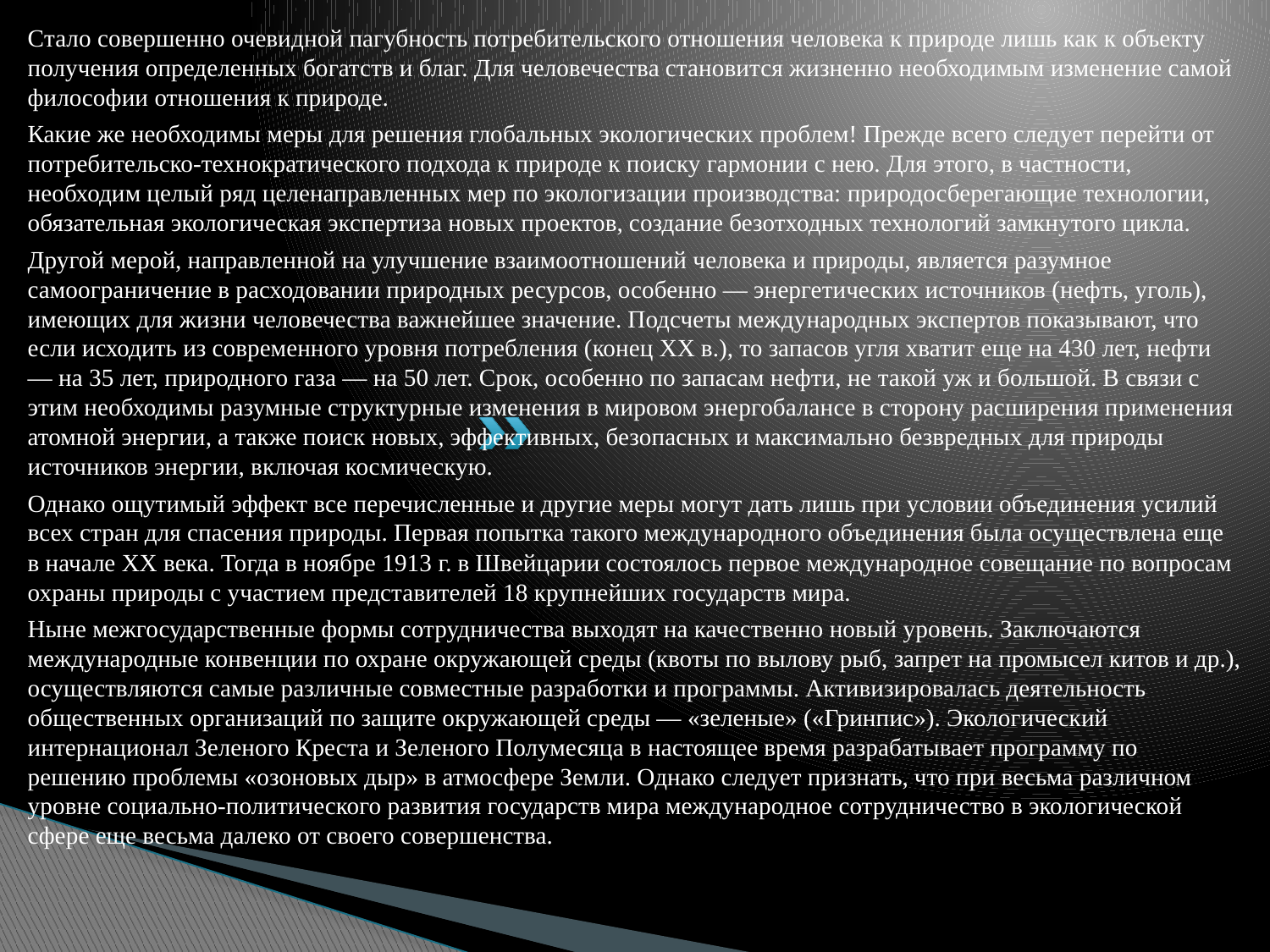

Cтало совершенно очевидной пагубность потребительского отношения человека к природе лишь как к объекту получения определенных богатств и благ. Для человечества становится жизненно необходимым изменение самой философии отношения к природе.
Какие же необходимы меры для решения глобальных экологических проблем! Прежде всего следует перейти от потребительско-технократического подхода к природе к поиску гармонии с нею. Для этого, в частности, необходим целый ряд целенаправленных мер по экологизации производства: природосберегающие технологии, обязательная экологическая экспертиза новых проектов, создание безотходных технологий замкнутого цикла.
Другой мерой, направленной на улучшение взаимоотношений человека и природы, является разумное самоограничение в расходовании природных ресурсов, особенно — энергетических источников (нефть, уголь), имеющих для жизни человечества важнейшее значение. Подсчеты международных экспертов показывают, что если исходить из современного уровня потребления (конец XX в.), то запасов угля хватит еще на 430 лет, нефти — на 35 лет, природного газа — на 50 лет. Срок, особенно по запасам нефти, не такой уж и большой. В связи с этим необходимы разумные структурные изменения в мировом энергобалансе в сторону расширения применения атомной энергии, а также поиск новых, эффективных, безопасных и максимально безвредных для природы источников энергии, включая космическую.
Однако ощутимый эффект все перечисленные и другие меры могут дать лишь при условии объединения усилий всех стран для спасения природы. Первая попытка такого международного объединения была осуществлена еще в начале XX века. Тогда в ноябре 1913 г. в Швейцарии состоялось первое международное совещание по вопросам охраны природы с участием представителей 18 крупнейших государств мира.
Ныне межгосударственные формы сотрудничества выходят на качественно новый уровень. Заключаются международные конвенции по охране окружающей среды (квоты по вылову рыб, запрет на промысел китов и др.), осуществляются самые различные совместные разработки и программы. Активизировалась деятельность общественных организаций по защите окружающей среды — «зеленые» («Гринпис»). Экологический интернационал Зеленого Креста и Зеленого Полумесяца в настоящее время разрабатывает программу по решению проблемы «озоновых дыр» в атмосфере Земли. Однако следует признать, что при весьма различном уровне социально-политического развития государств мира международное сотрудничество в экологической сфере еще весьма далеко от своего совершенства.